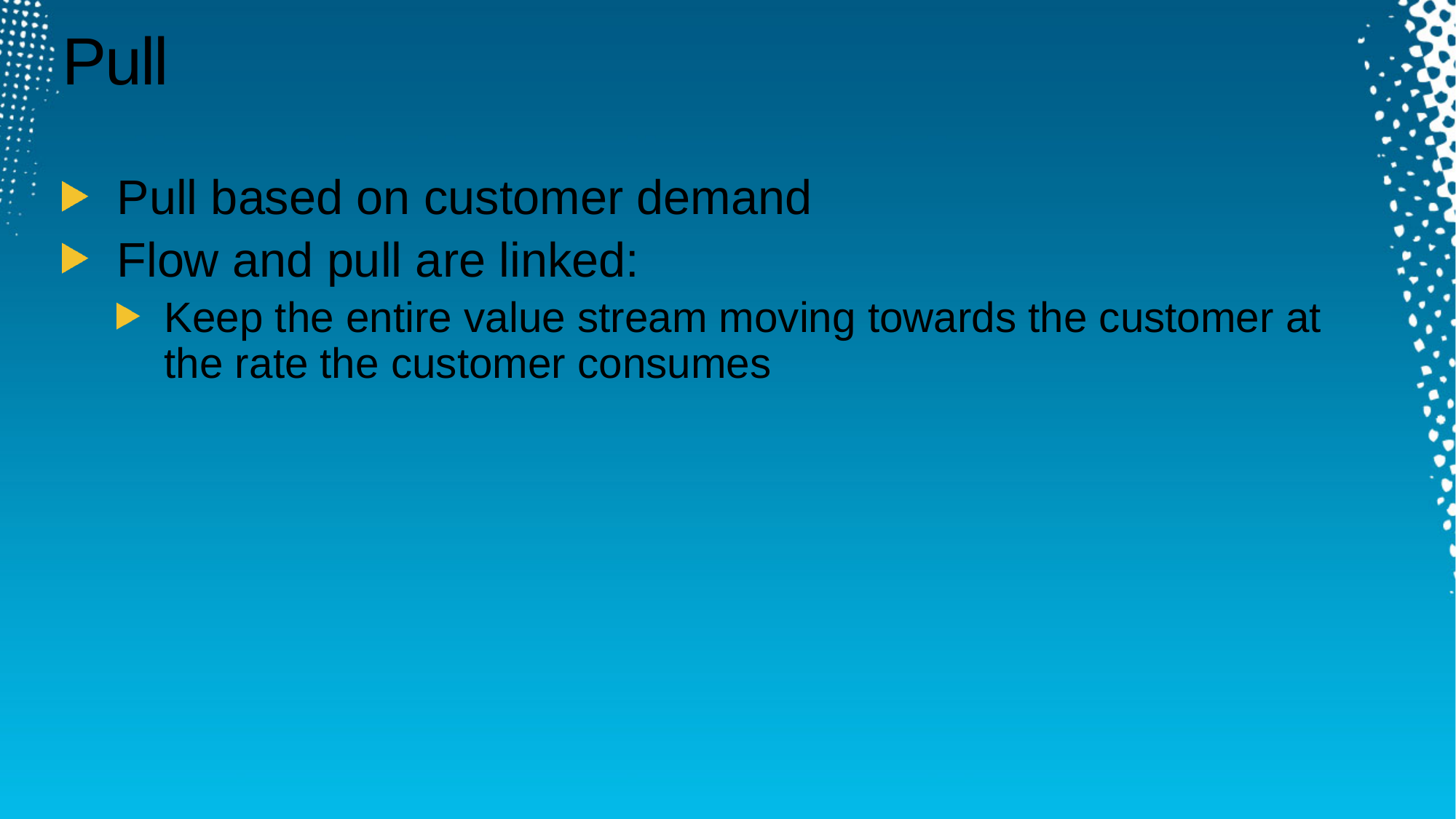

# Pull
Pull based on customer demand
Flow and pull are linked:
Keep the entire value stream moving towards the customer at the rate the customer consumes